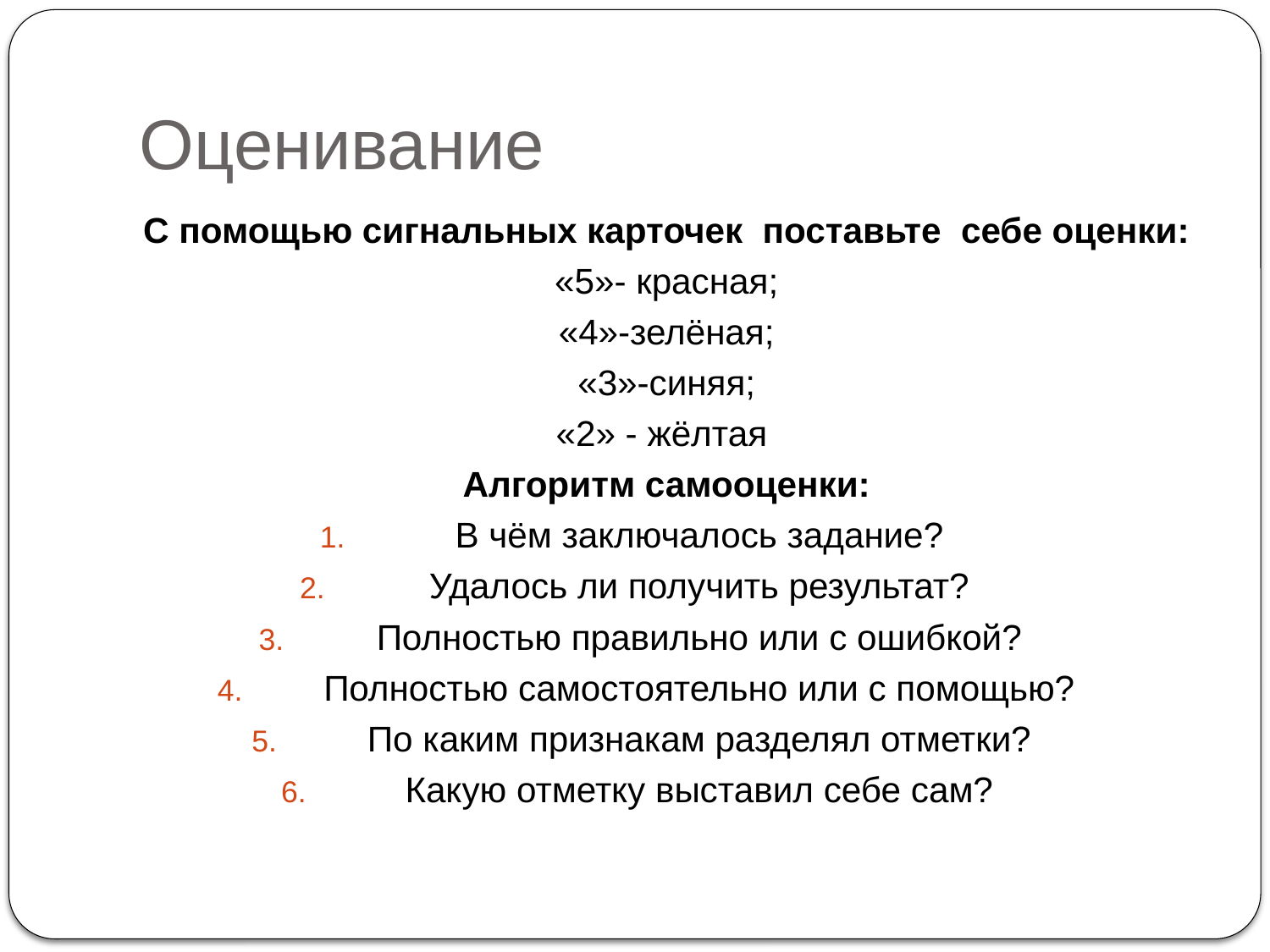

# Оценивание
С помощью сигнальных карточек  поставьте  себе оценки:
«5»- красная;
«4»-зелёная;
«3»-синяя;
«2» - жёлтая
Алгоритм самооценки:
В чём заключалось задание?
Удалось ли получить результат?
Полностью правильно или с ошибкой?
Полностью самостоятельно или с помощью?
По каким признакам разделял отметки?
Какую отметку выставил себе сам?